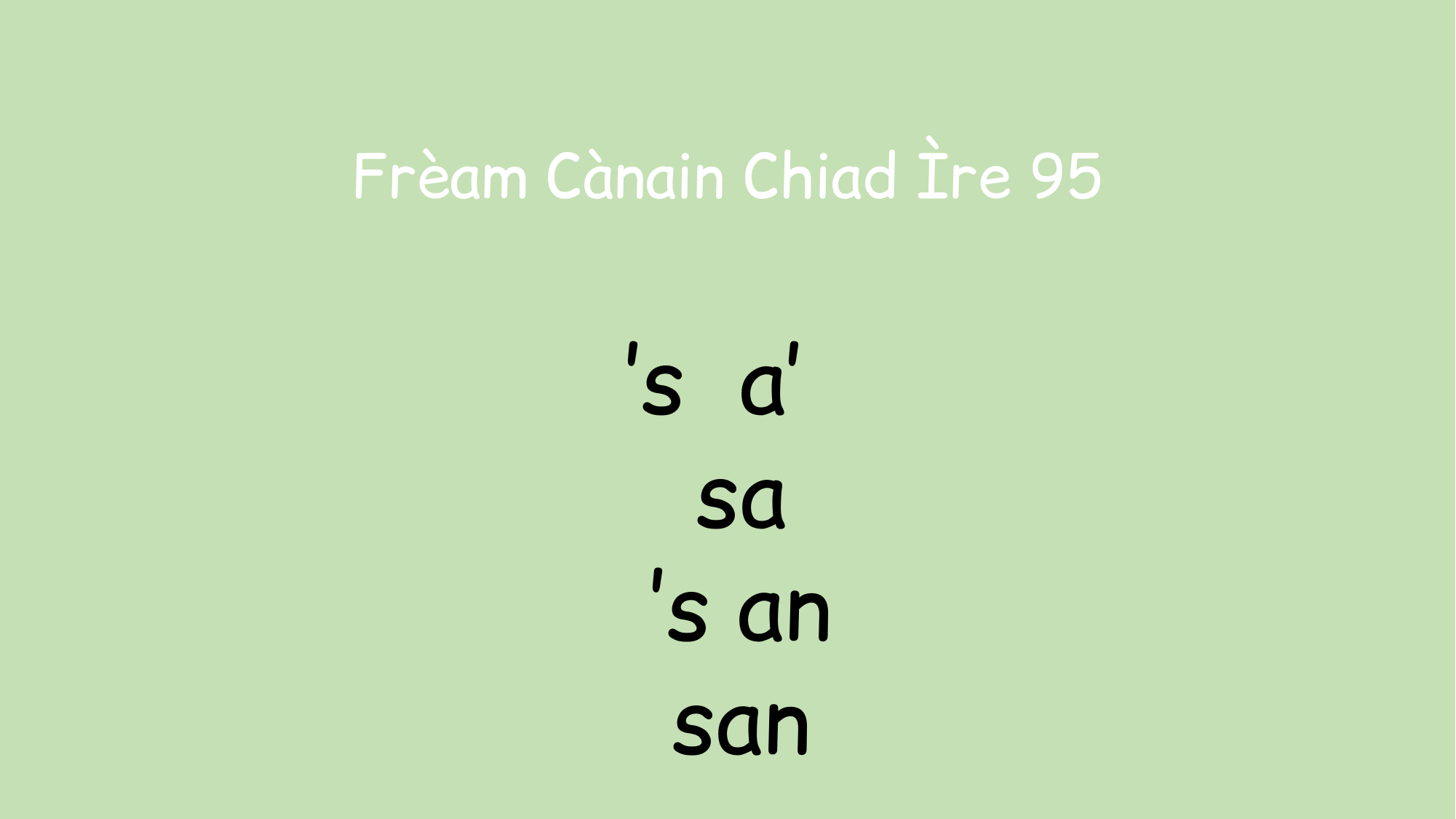

# Frèam Cànain Chiad Ìre 95
 ’s  a’
 sa
 ’s an
 san